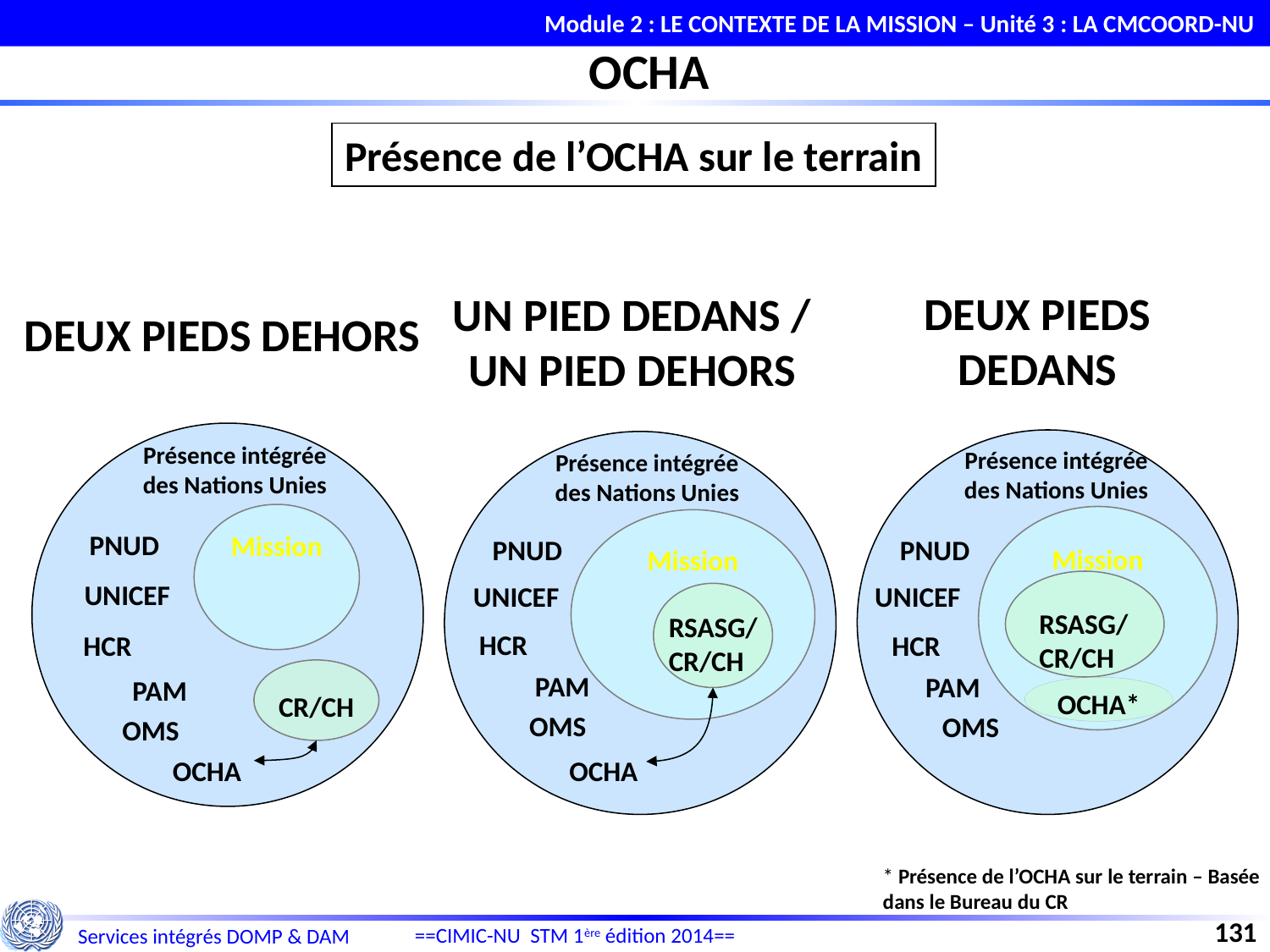

Module 2 : LE CONTEXTE DE LA MISSION – Unité 3 : LA CMCOORD-NU
OCHA
Présence de l’OCHA sur le terrain

DEUX PIEDS DEDANS
UN PIED DEDANS / UN PIED DEHORS

DEUX PIEDS DEHORS

Présence intégrée des Nations Unies
Présence intégrée des Nations Unies
Présence intégrée des Nations Unies
Mission

Mission

Mission

PNUD
PNUD
PNUD
UNICEF

RSASG/
CR/CH

UNICEF
UNICEF

RSASG/
CR/CH

HCR
HCR
HCR

CR/CH
PAM
PAM
PAM
OCHA*
OMS
OMS
OMS
OCHA
OCHA
* Présence de l’OCHA sur le terrain – Basée dans le Bureau du CR
131
==CIMIC-NU  STM 1ère édition 2014==
Services intégrés DOMP & DAM